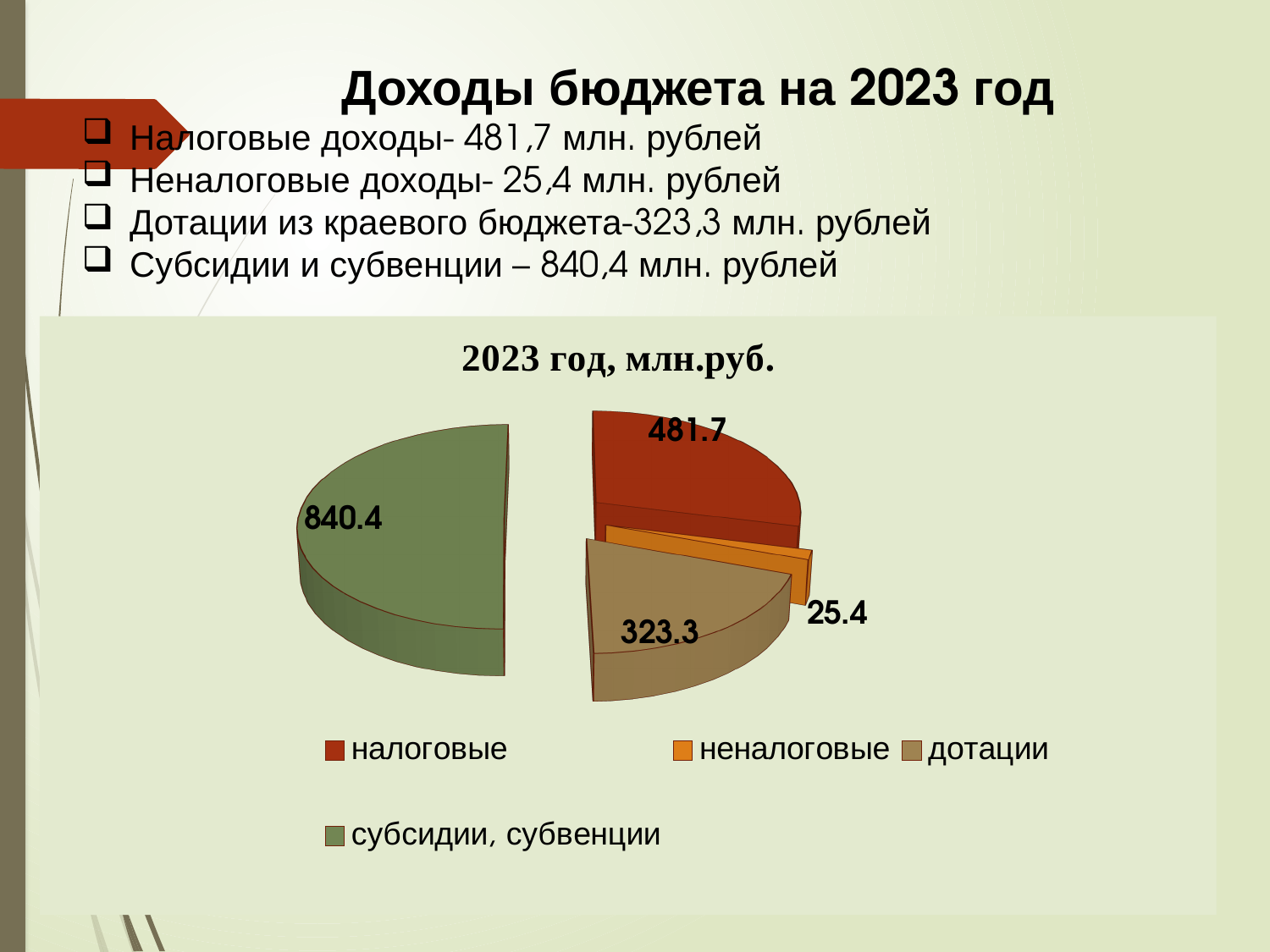

#
        Доходы бюджета на 2023 год
Налоговые доходы- 481,7 млн. рублей
Неналоговые доходы- 25,4 млн. рублей
Дотации из краевого бюджета-323,3 млн. рублей
Субсидии и субвенции – 840,4 млн. рублей

[unsupported chart]